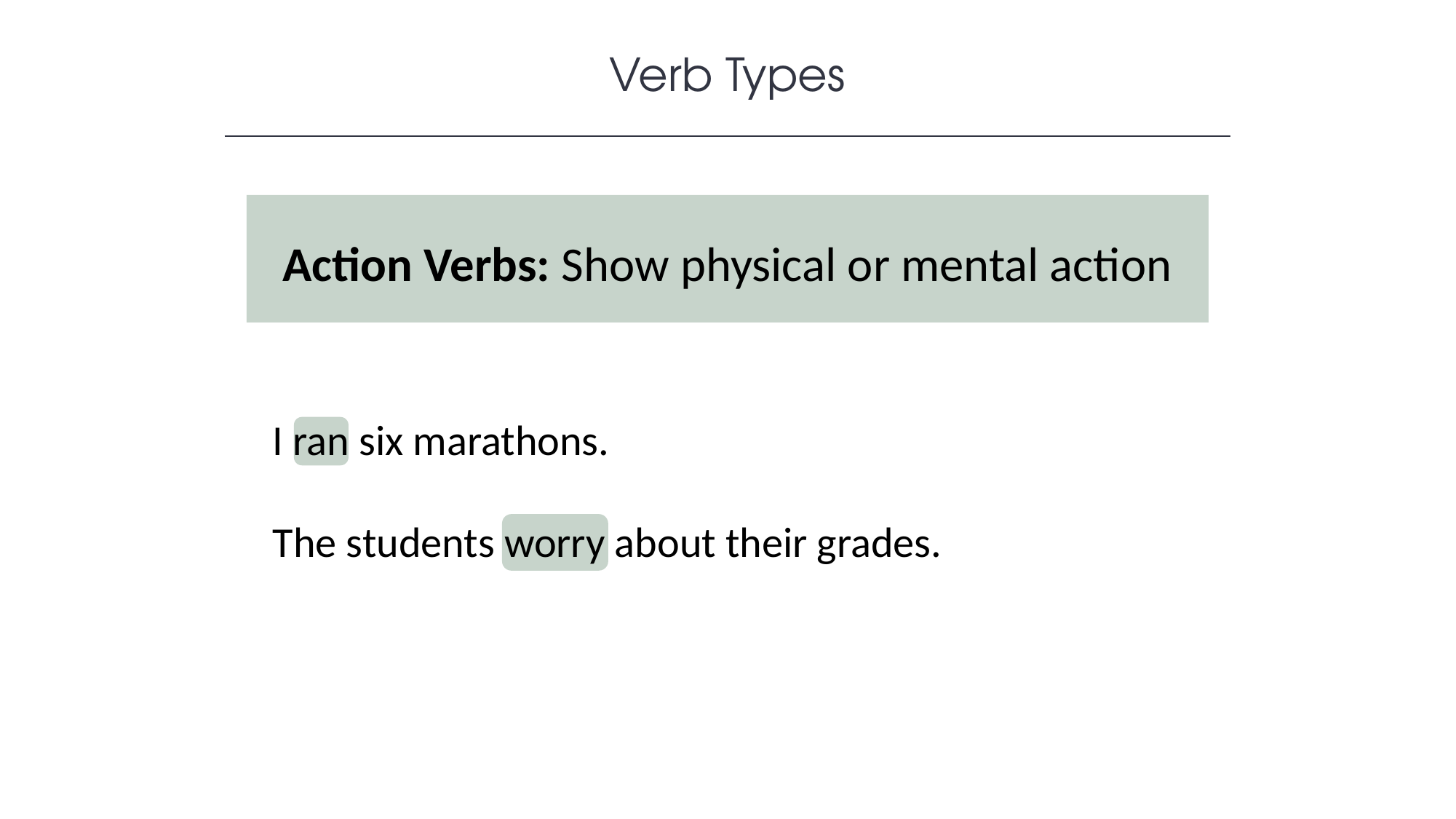

Verb Types
HAWKES LEARNING

Action Verbs: Show physical or mental action
I ran six marathons.

The students worry about their grades.